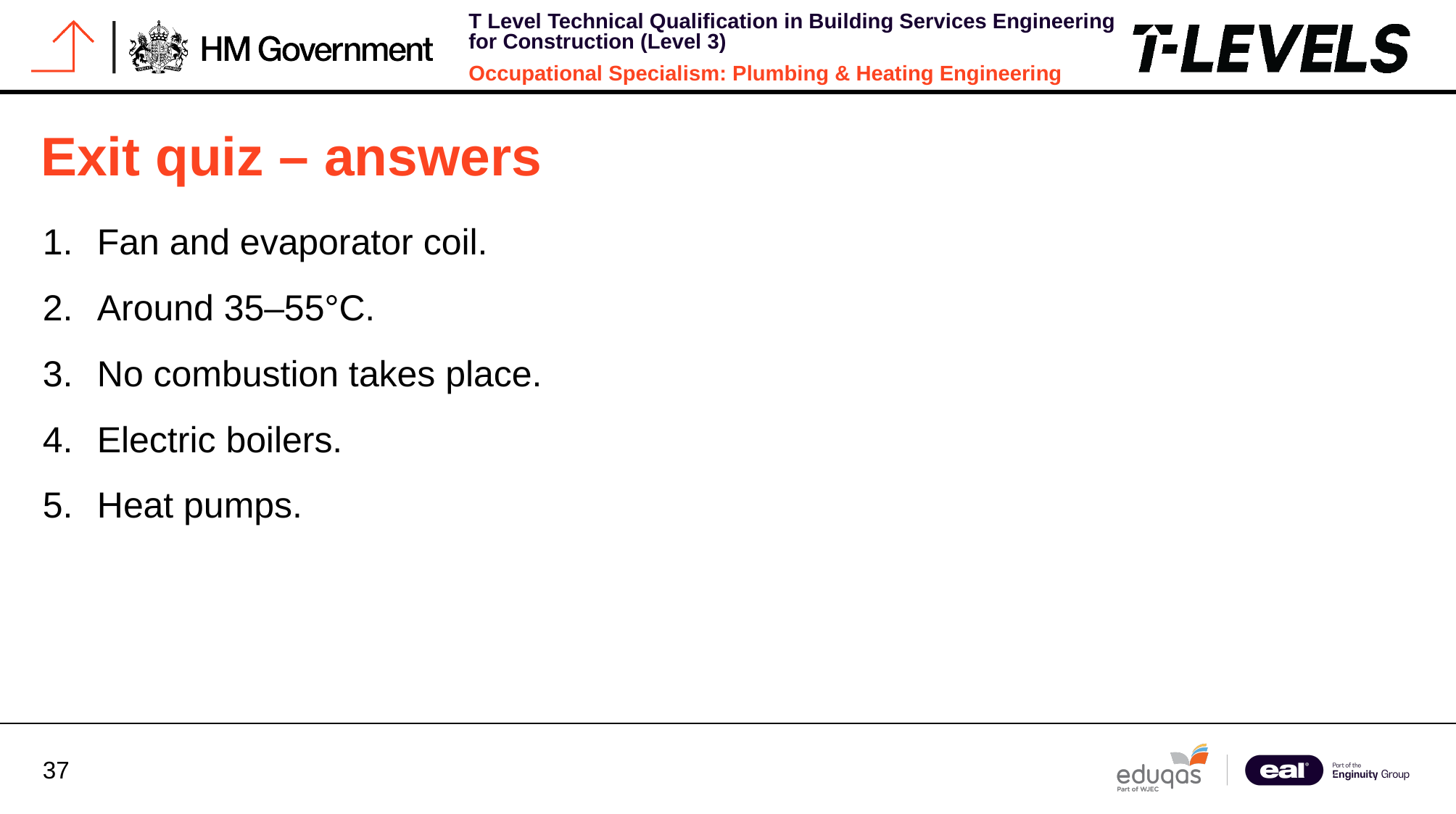

# Exit quiz – answers
Fan and evaporator coil.
Around 35–55°C.
No combustion takes place.
Electric boilers.
Heat pumps.